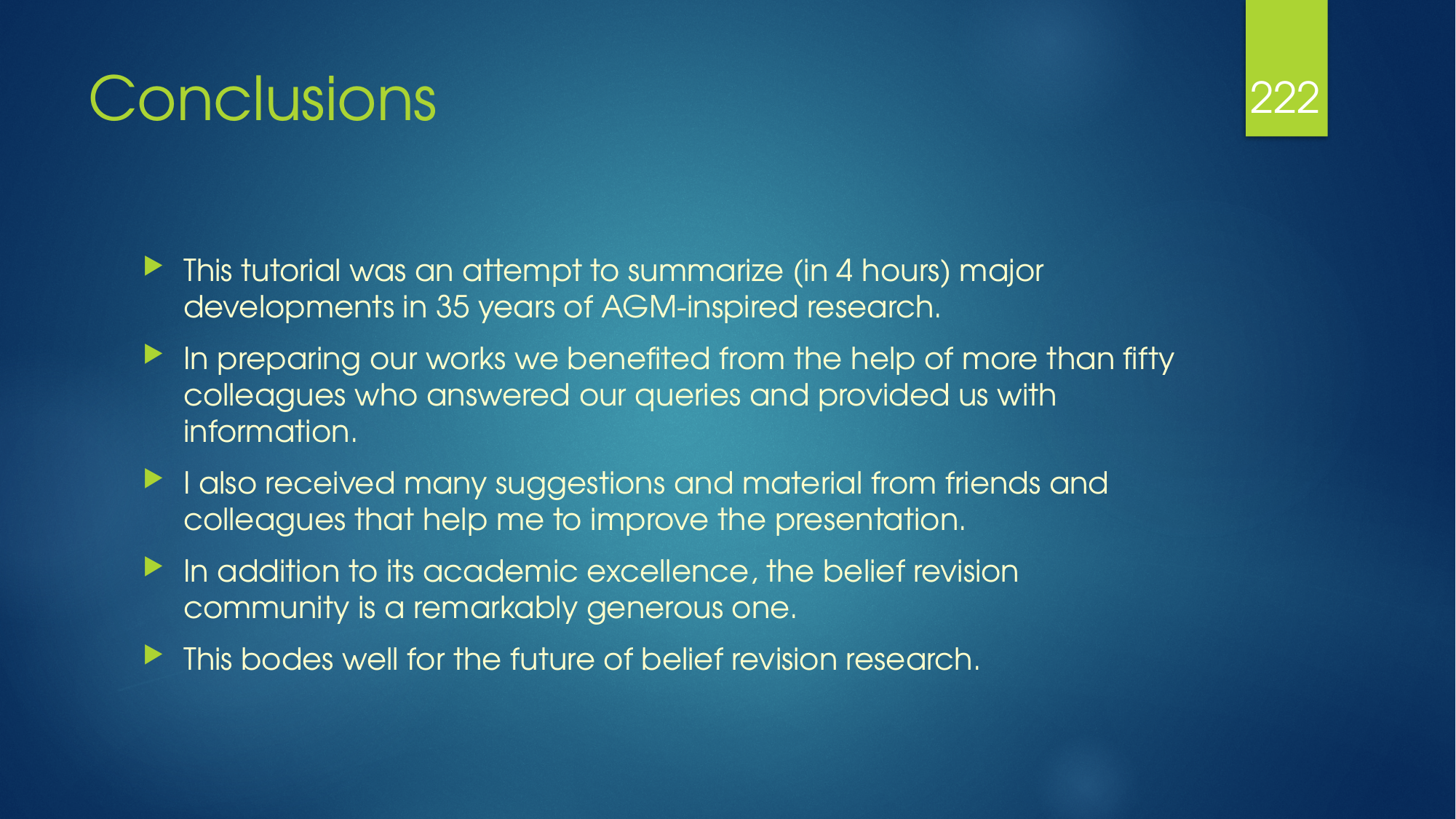

222
# Conclusions
This tutorial was an attempt to summarize (in 4 hours) major developments in 35 years of AGM-inspired research.
In preparing our works we benefited from the help of more than fifty colleagues who answered our queries and provided us with information.
I also received many suggestions and material from friends and colleagues that help me to improve the presentation.
In addition to its academic excellence, the belief revision community is a remarkably generous one.
This bodes well for the future of belief revision research.